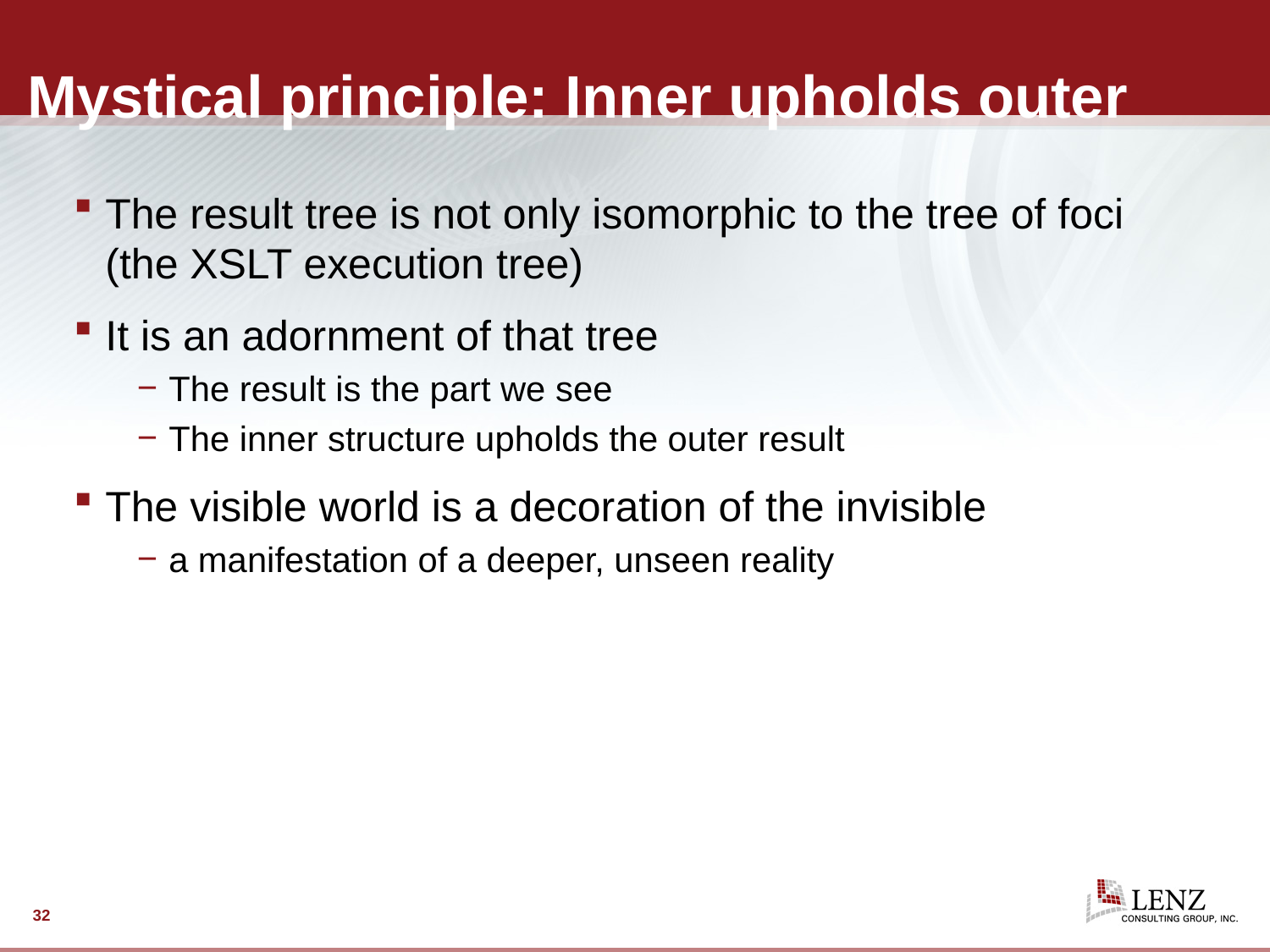

# Mystical principle: Inner upholds outer
The result tree is not only isomorphic to the tree of foci (the XSLT execution tree)
It is an adornment of that tree
The result is the part we see
The inner structure upholds the outer result
The visible world is a decoration of the invisible
a manifestation of a deeper, unseen reality
32